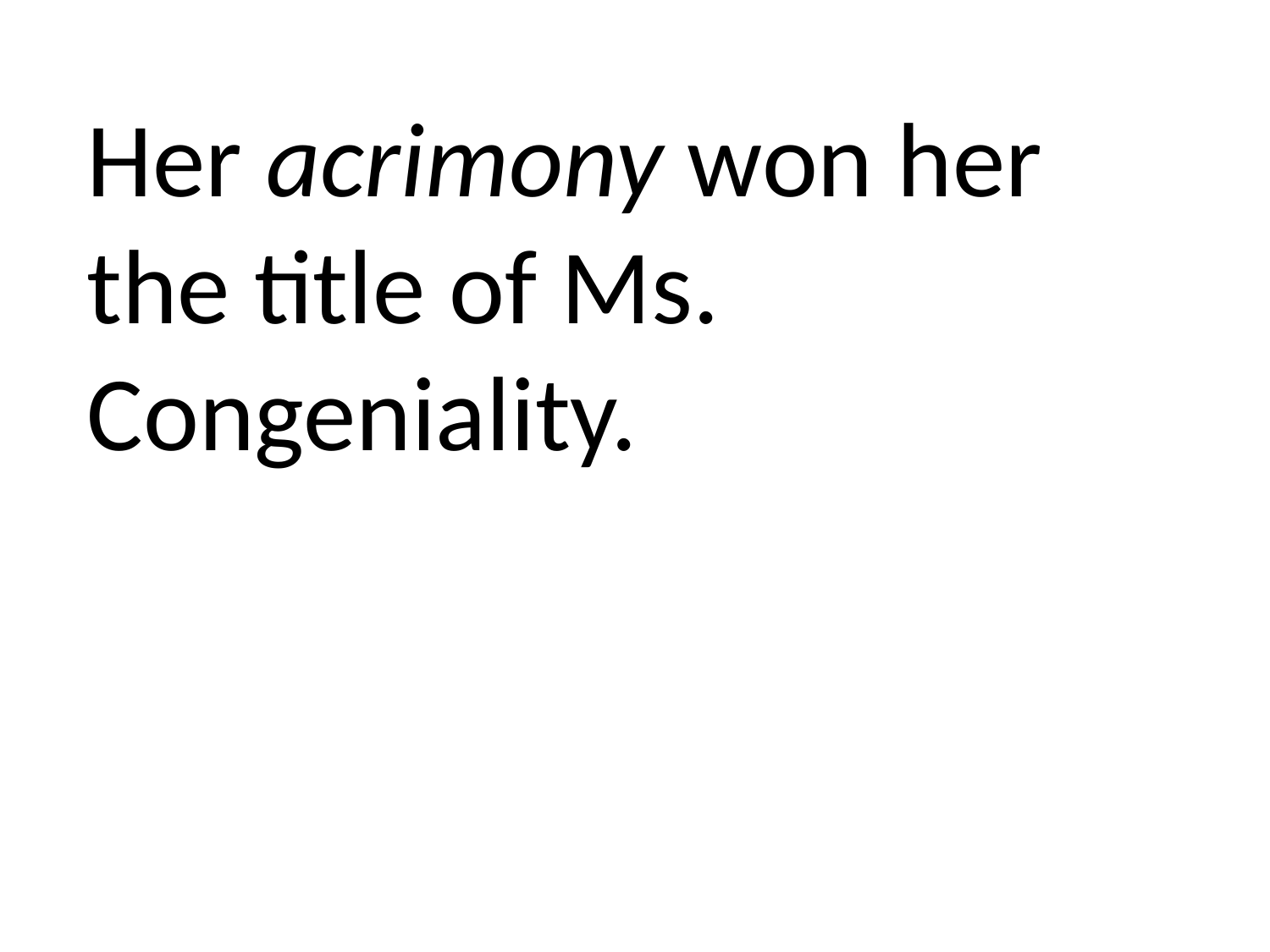

Her acrimony won her the title of Ms. Congeniality.